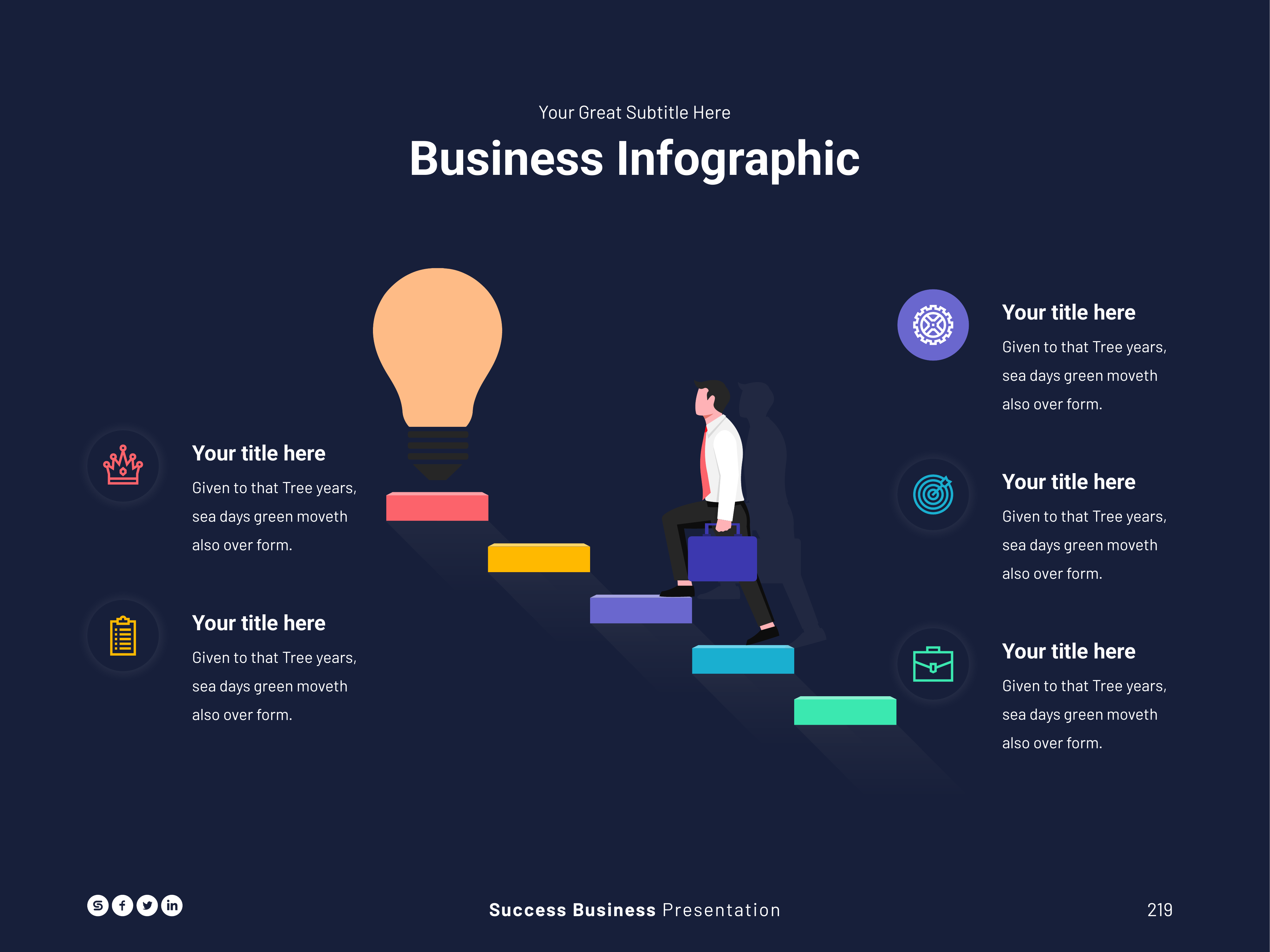

Your Great Subtitle Here
Business Infographic

Your title here
Given to that Tree years, sea days green moveth also over form.

Your title here
Given to that Tree years, sea days green moveth also over form.

Your title here
Given to that Tree years, sea days green moveth also over form.

Your title here
Given to that Tree years, sea days green moveth also over form.

Your title here
Given to that Tree years, sea days green moveth also over form.